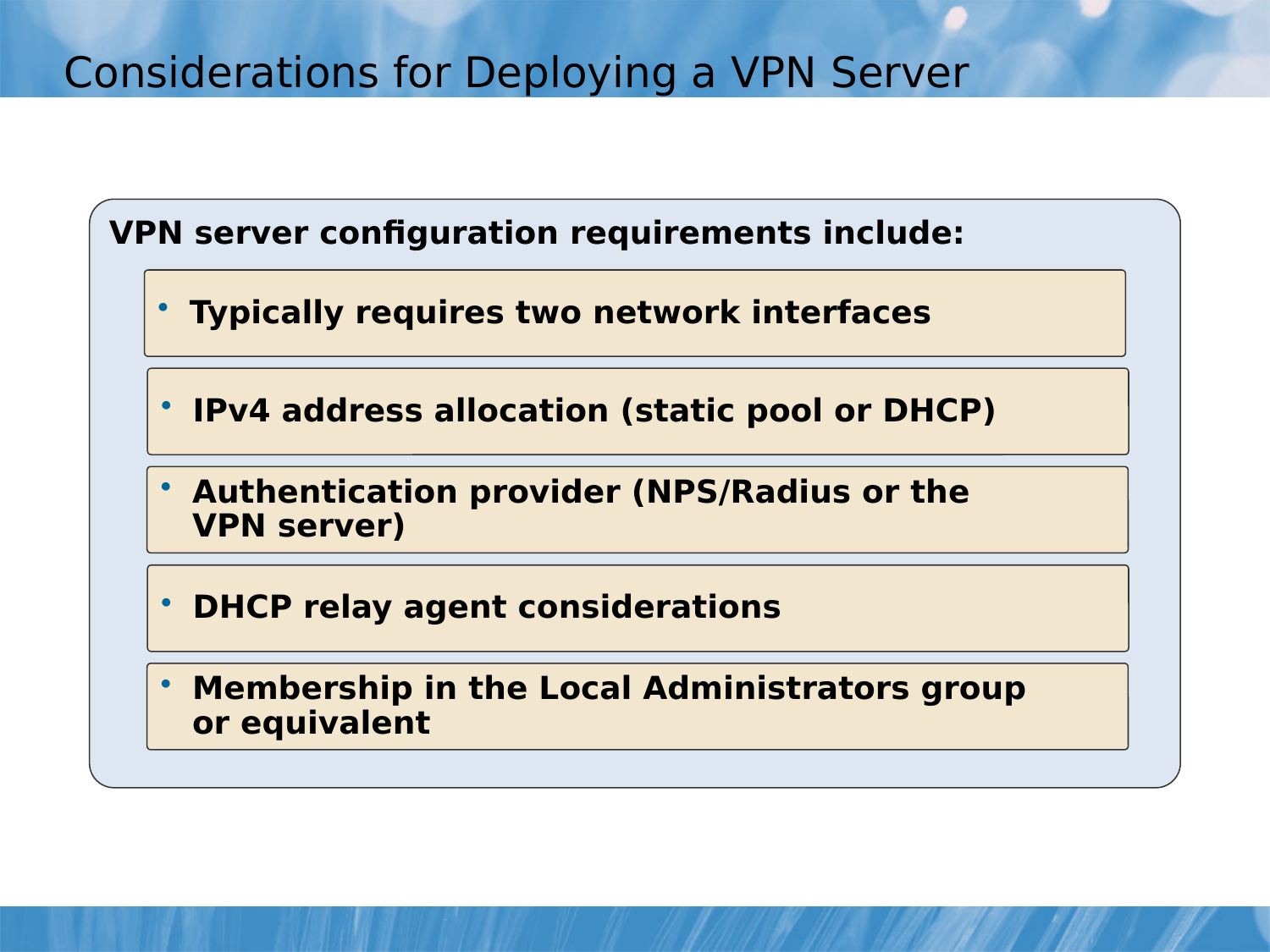

# Considerations for Deploying a VPN Server
VPN server configuration requirements include:
Typically requires two network interfaces
IPv4 address allocation (static pool or DHCP)
Authentication provider (NPS/Radius or the
VPN server)
DHCP relay agent considerations
Membership in the Local Administrators group
or equivalent